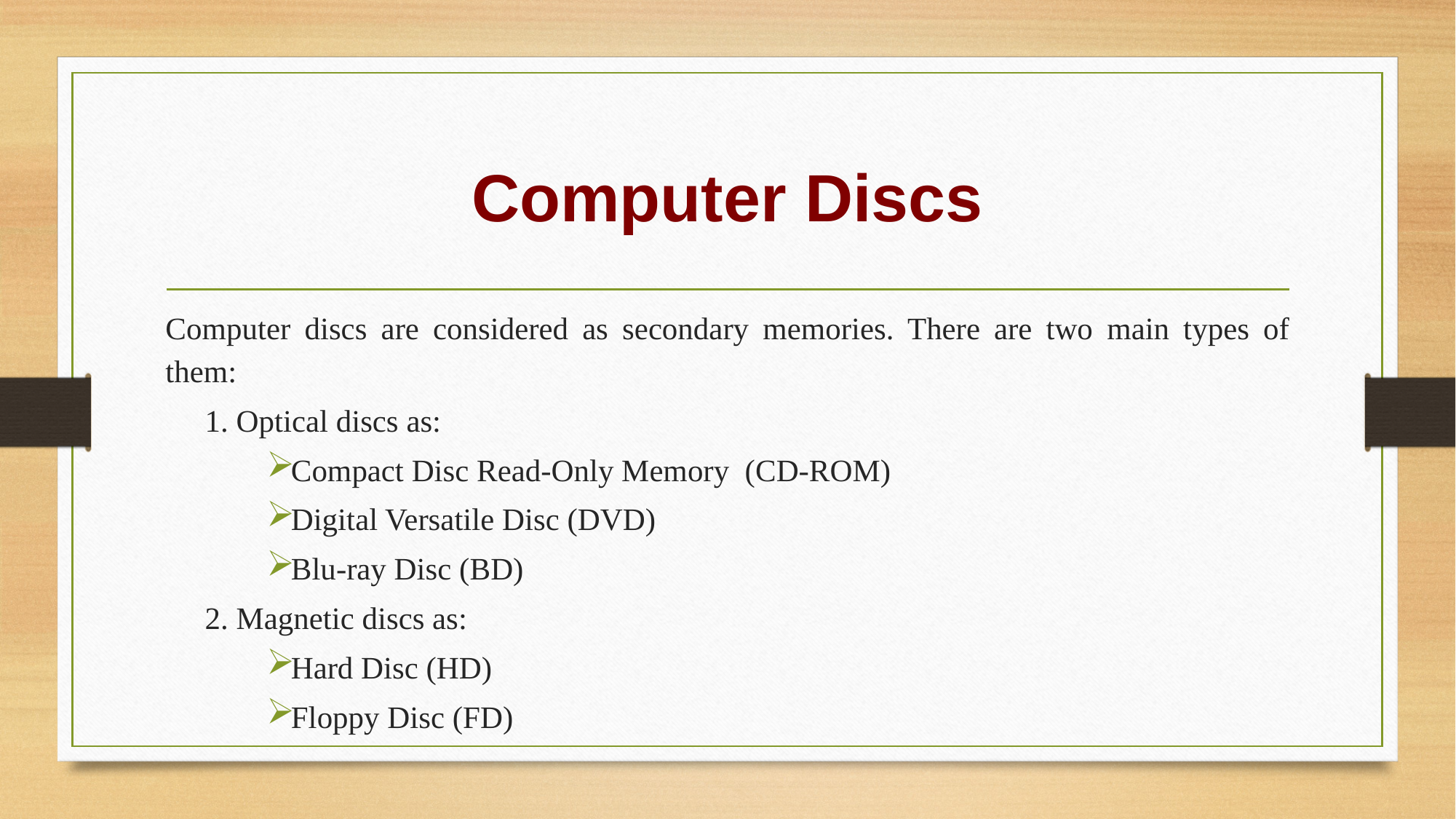

# Computer Discs
Computer discs are considered as secondary memories. There are two main types of them:
1. Optical discs as:
Compact Disc Read-Only Memory  (CD-ROM)
Digital Versatile Disc (DVD)
Blu-ray Disc (BD)
2. Magnetic discs as:
Hard Disc (HD)
Floppy Disc (FD)